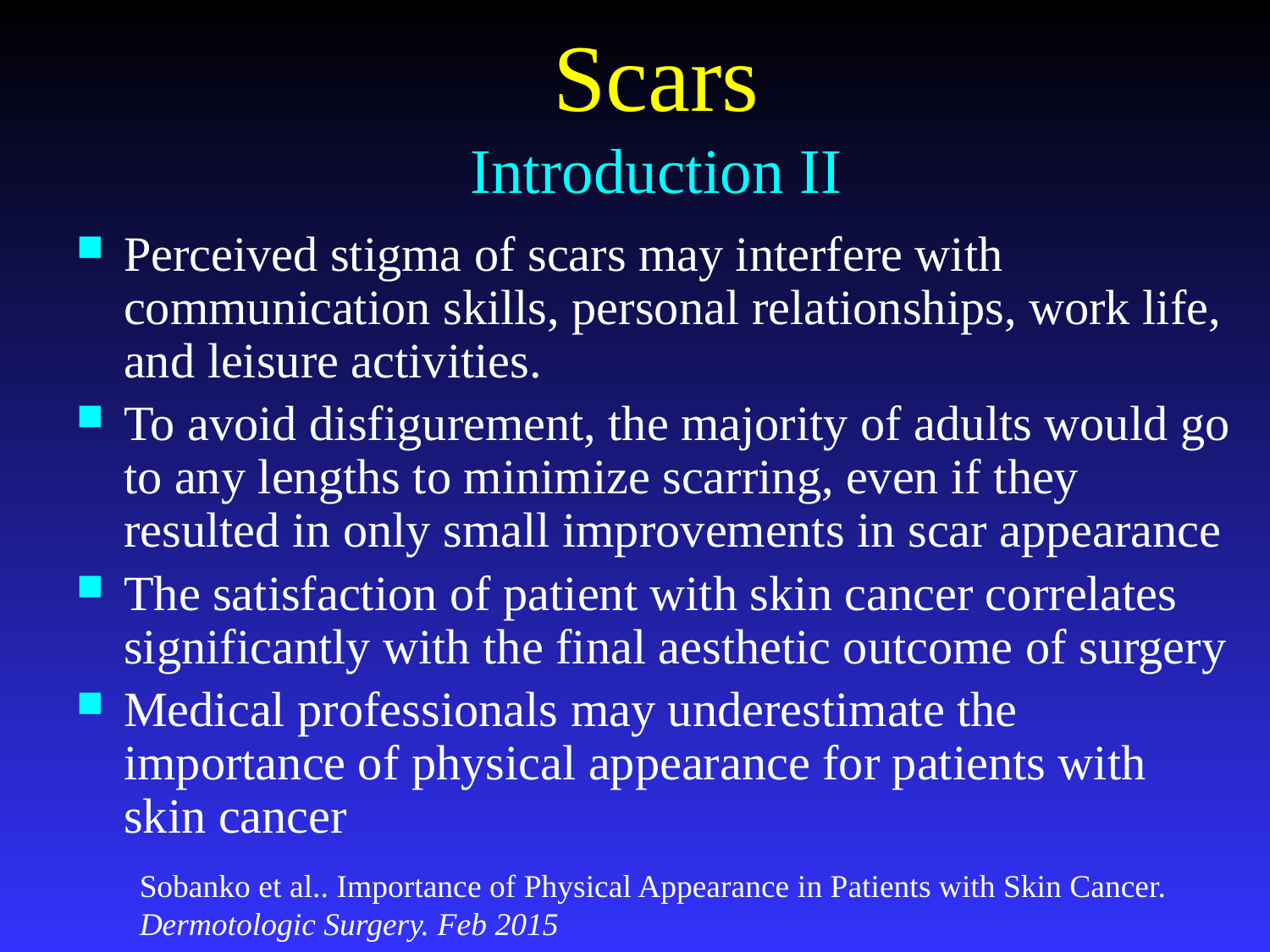

# Scars Introduction II
Perceived stigma of scars may interfere with communication skills, personal relationships, work life, and leisure activities.
To avoid disfigurement, the majority of adults would go to any lengths to minimize scarring, even if they resulted in only small improvements in scar appearance
The satisfaction of patient with skin cancer correlates significantly with the final aesthetic outcome of surgery
Medical professionals may underestimate the importance of physical appearance for patients with skin cancer
Sobanko et al.. Importance of Physical Appearance in Patients with Skin Cancer. Dermotologic Surgery. Feb 2015